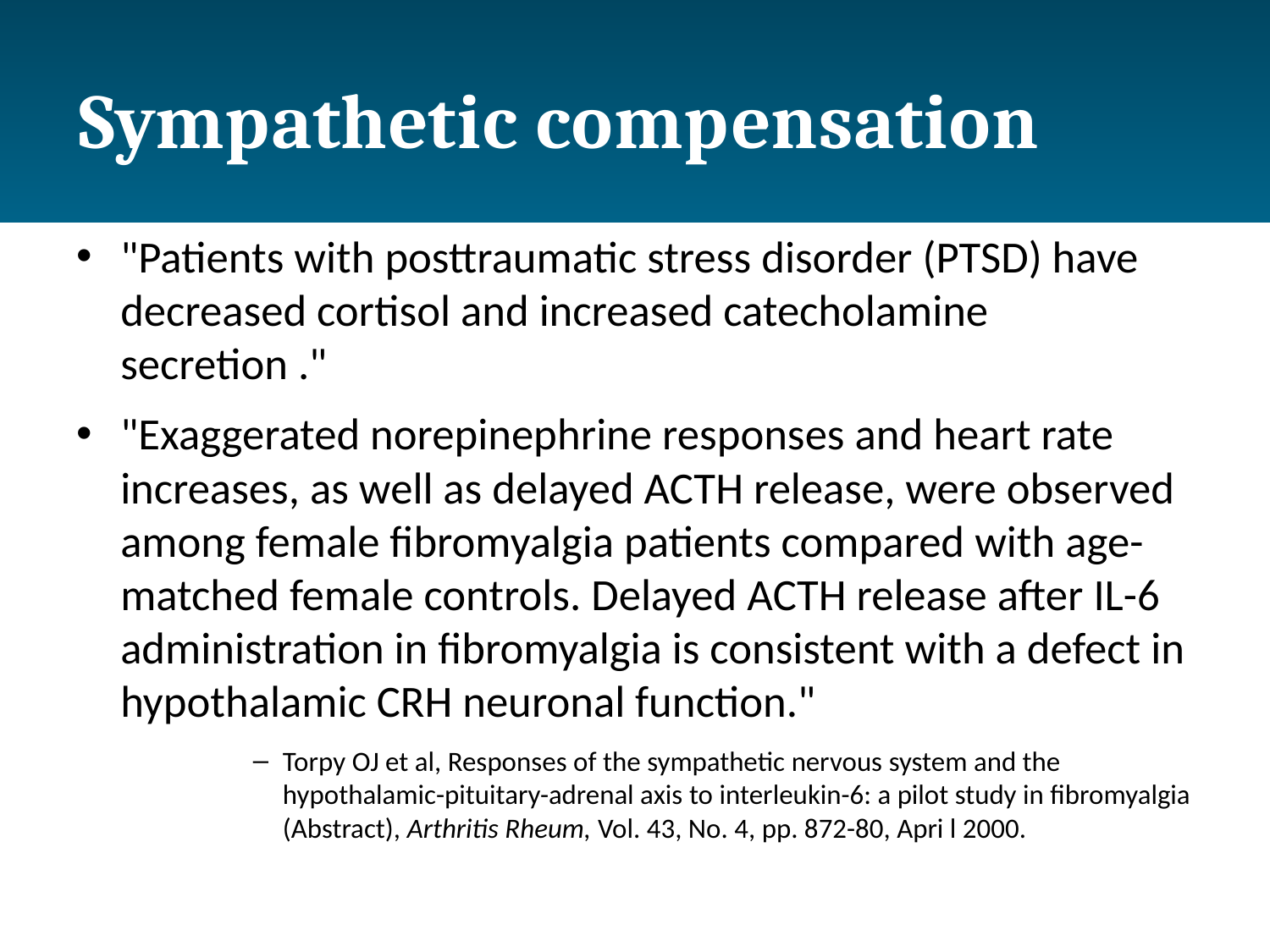

# Sympathetic compensation
"Patients with posttraumatic stress disorder (PTSD) have decreased cortisol and increased catecholamine secretion ."
"Exaggerated norepinephrine responses and heart rate increases, as well as delayed ACTH release, were observed among female fibromyalgia patients compared with age-matched female controls. Delayed ACTH release after IL-6 administration in fibromyalgia is consistent with a defect in hypothalamic CRH neuronal function."
Torpy OJ et al, Responses of the sympathetic nervous system and the hypothalamic-pituitary-adrenal axis to interleukin-6: a pilot study in fibromyalgia (Abstract), Arthritis Rheum, Vol. 43, No. 4, pp. 872-80, Apri l 2000.